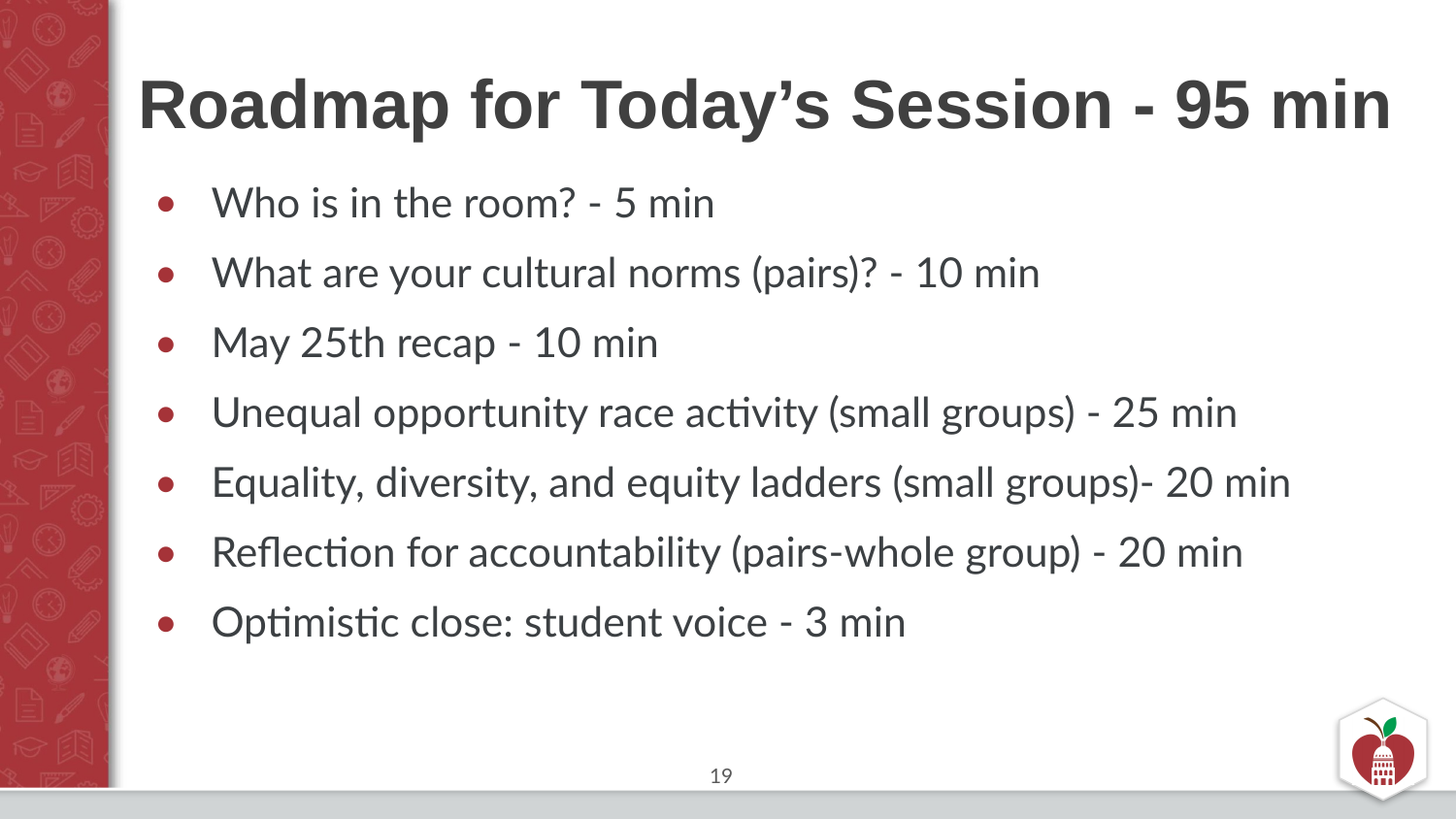

# Roadmap for Today’s Session - 95 min
Who is in the room? - 5 min
What are your cultural norms (pairs)? - 10 min
May 25th recap - 10 min
Unequal opportunity race activity (small groups) - 25 min
Equality, diversity, and equity ladders (small groups)- 20 min
Reflection for accountability (pairs-whole group) - 20 min
Optimistic close: student voice - 3 min
19